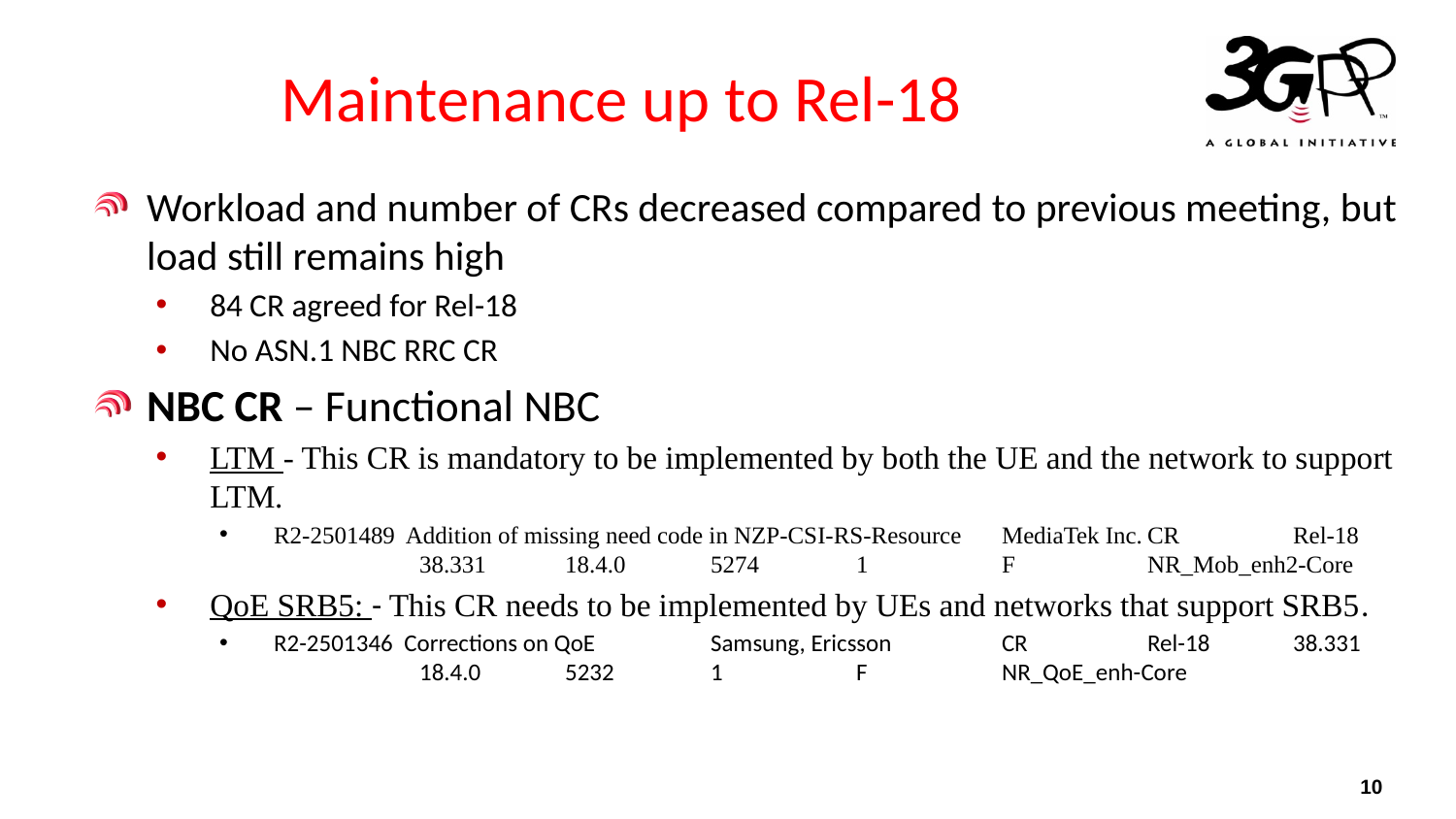

# Maintenance up to Rel-18
Workload and number of CRs decreased compared to previous meeting, but load still remains high
84 CR agreed for Rel-18
No ASN.1 NBC RRC CR
NBC CR – Functional NBC
LTM - This CR is mandatory to be implemented by both the UE and the network to support LTM.
R2-2501489  Addition of missing need code in NZP-CSI-RS-Resource	MediaTek Inc.	CR	Rel-18	38.331	18.4.0	5274	1	F	NR_Mob_enh2-Core
QoE SRB5: - This CR needs to be implemented by UEs and networks that support SRB5.
R2-2501346  Corrections on QoE	Samsung, Ericsson	CR	Rel-18	38.331	18.4.0	5232	1	F	NR_QoE_enh-Core